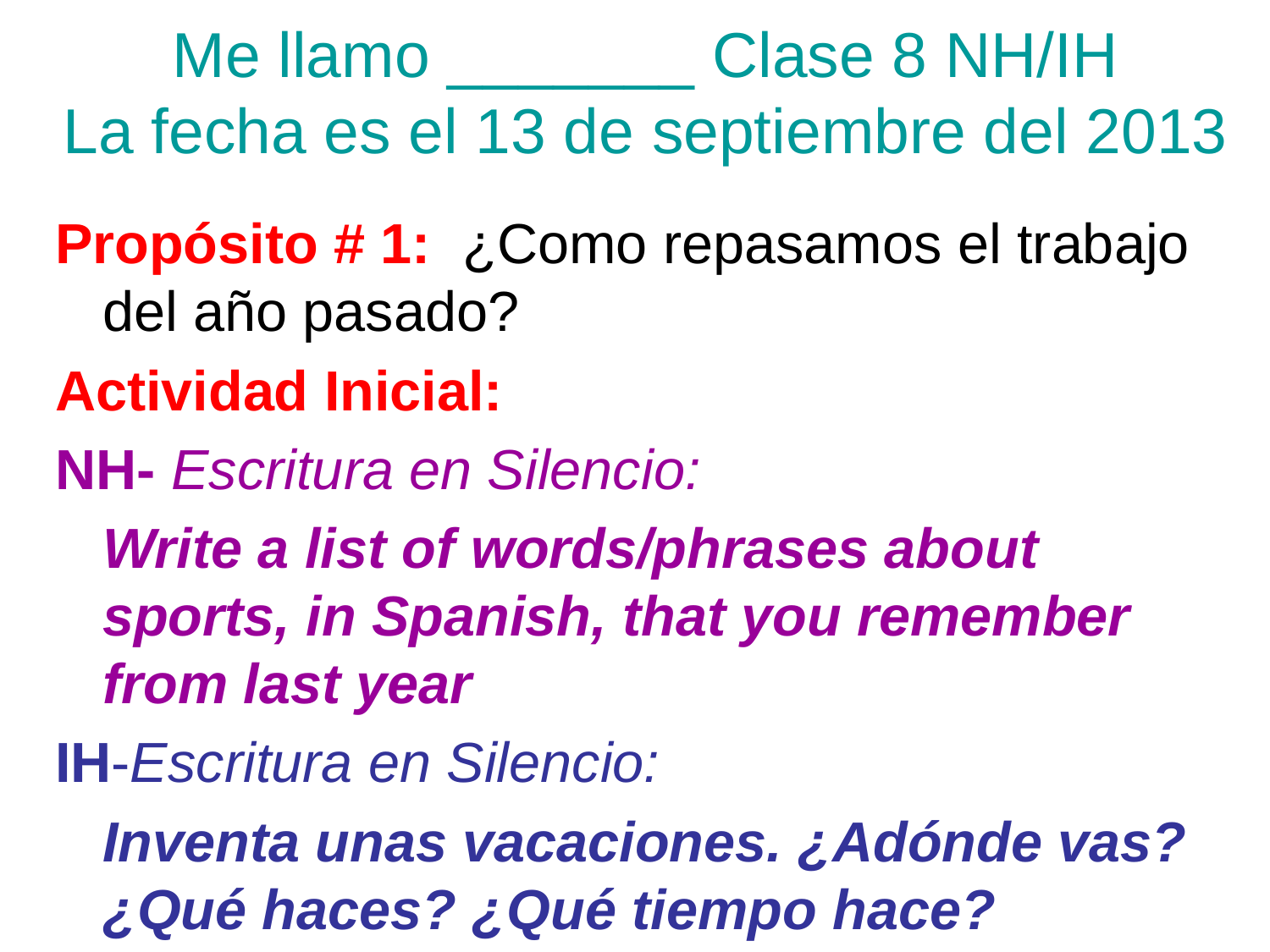

# Me llamo _______ Clase 8 NH/IH La fecha es el 13 de septiembre del 2013
Propósito # 1:  ¿Como repasamos el trabajo del año pasado?
Actividad Inicial:
NH- Escritura en Silencio:
	Write a list of words/phrases about sports, in Spanish, that you remember from last year
IH-Escritura en Silencio:
	Inventa unas vacaciones. ¿Adónde vas? ¿Qué haces? ¿Qué tiempo hace?